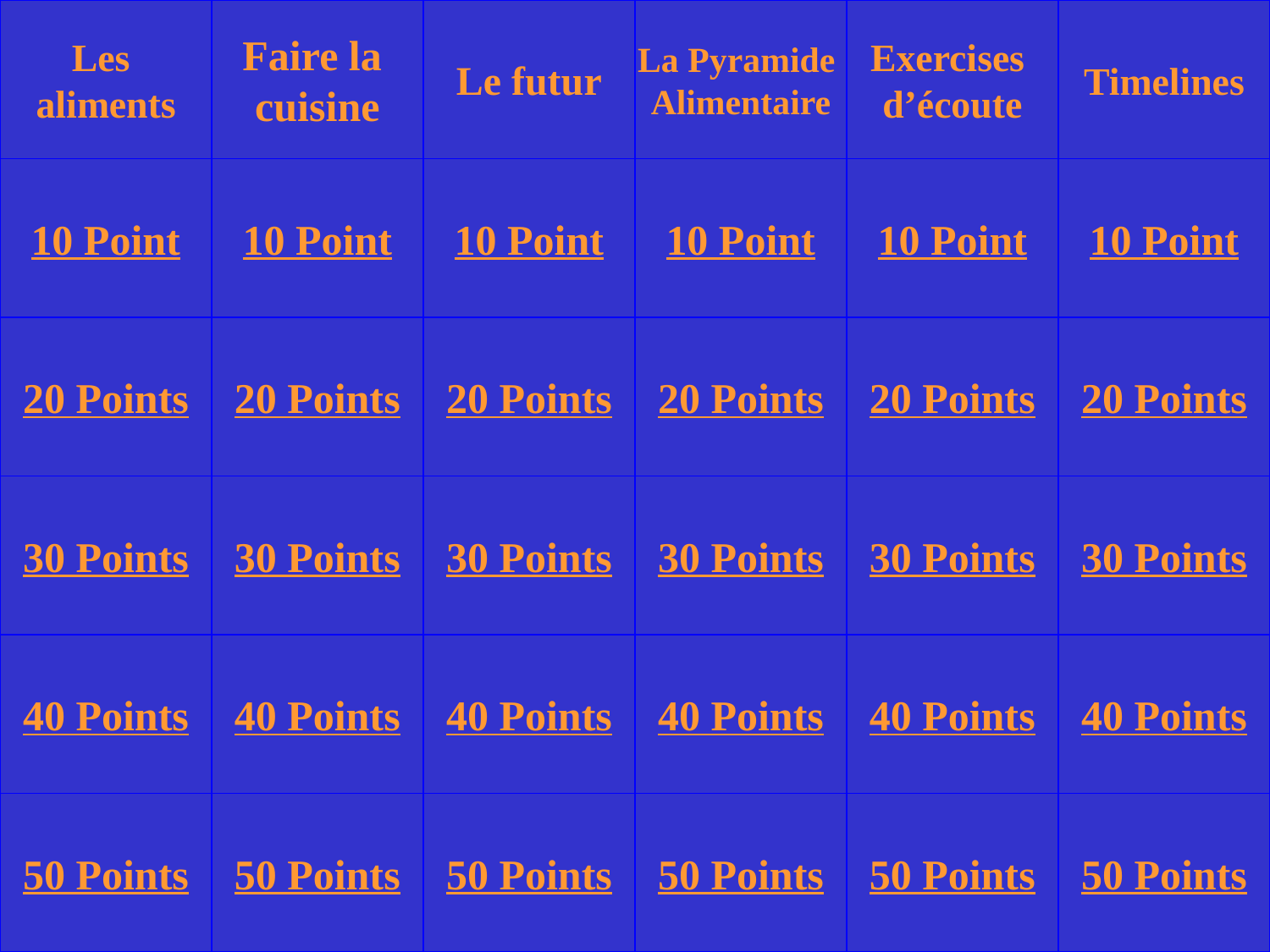

Les
aliments
Faire la
cuisine
Le futur
La Pyramide
Alimentaire
Exercises
d’écoute
Timelines
10 Point
10 Point
10 Point
10 Point
10 Point
10 Point
20 Points
20 Points
20 Points
20 Points
20 Points
20 Points
30 Points
30 Points
30 Points
30 Points
30 Points
30 Points
40 Points
40 Points
40 Points
40 Points
40 Points
40 Points
50 Points
50 Points
50 Points
50 Points
50 Points
50 Points